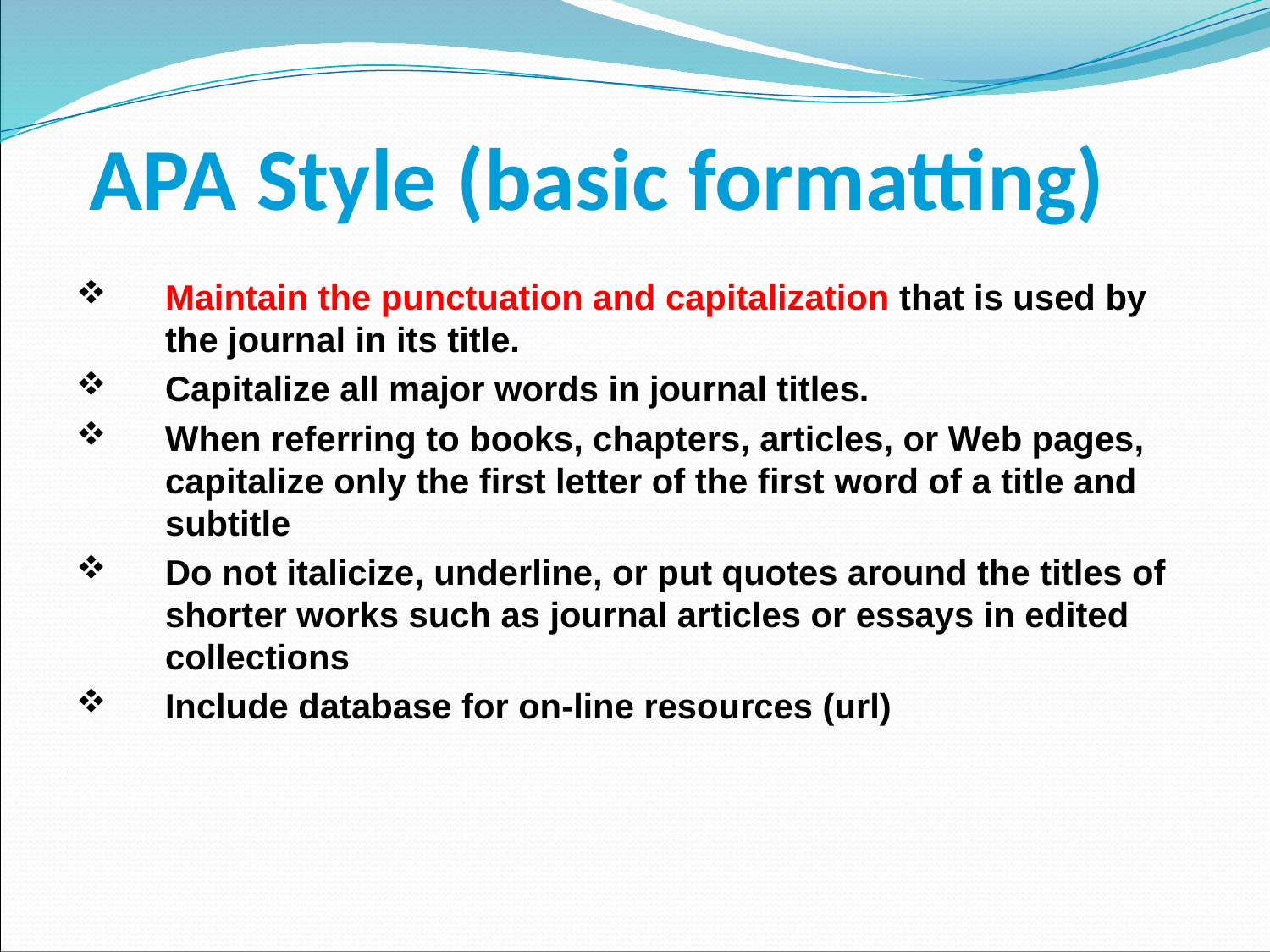

# APA Style (basic formatting)
Maintain the punctuation and capitalization that is used by the journal in its title.
Capitalize all major words in journal titles.
When referring to books, chapters, articles, or Web pages, capitalize only the first letter of the first word of a title and subtitle
Do not italicize, underline, or put quotes around the titles of shorter works such as journal articles or essays in edited collections
Include database for on-line resources (url)